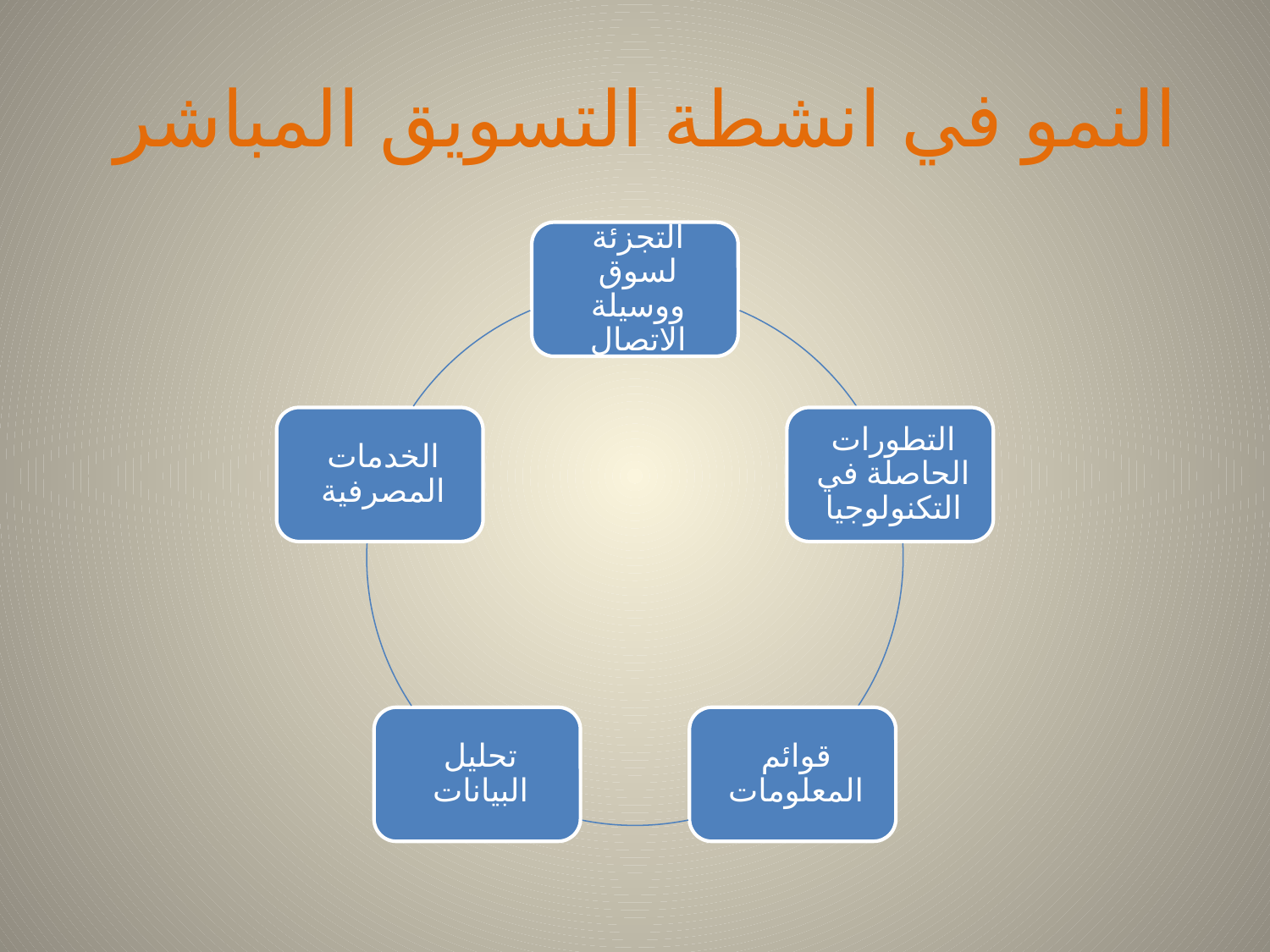

# النمو في انشطة التسويق المباشر
التجزئة لسوق ووسيلة الاتصال
التطورات الحاصلة في التكنولوجيا
قوائم المعلومات
تحليل البيانات
الخدمات المصرفية